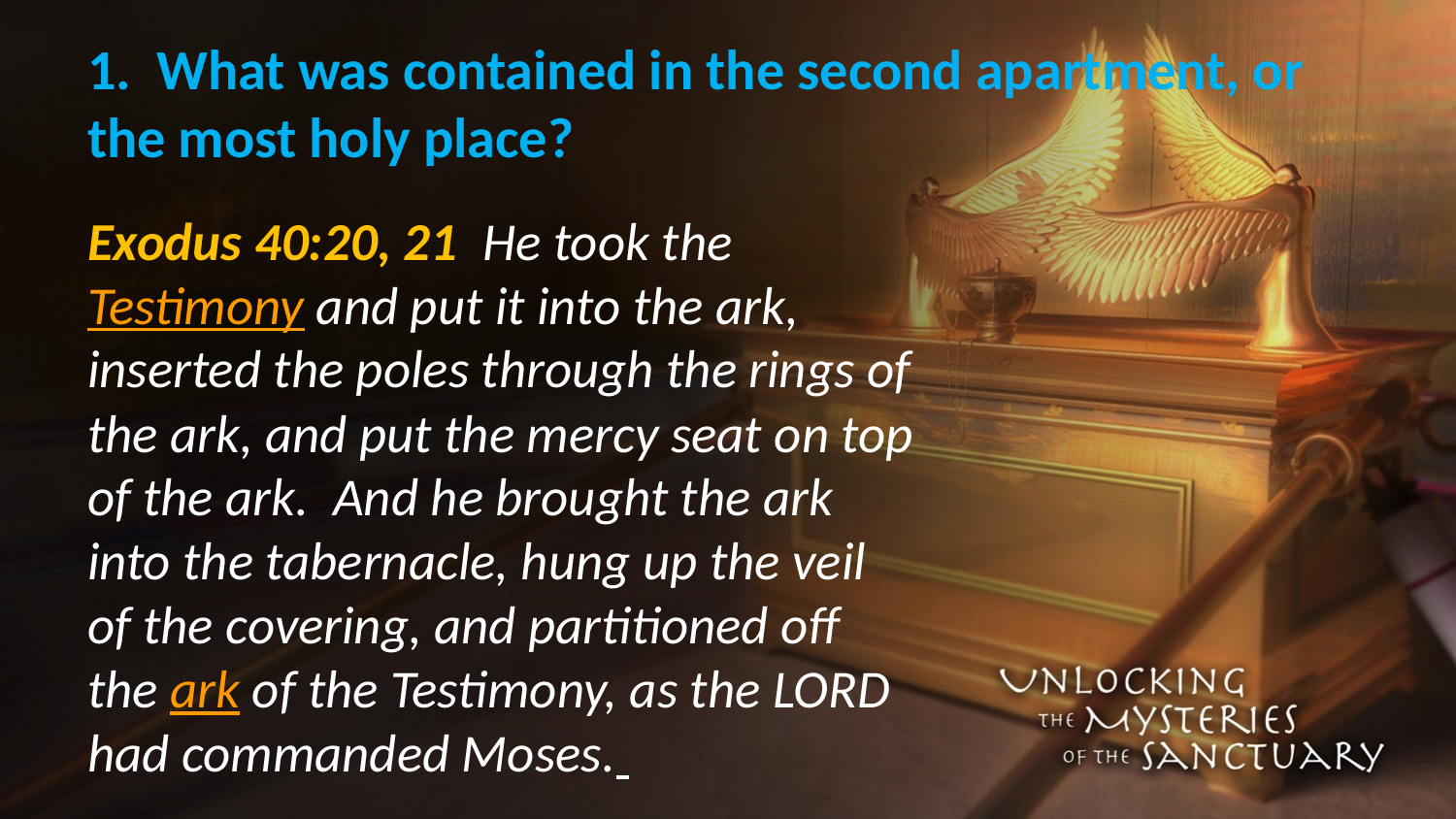

# 1.  What was contained in the second apartment, or the most holy place?

Exodus 40:20, 21  He took the Testimony and put it into the ark, inserted the poles through the rings of the ark, and put the mercy seat on top of the ark.  And he brought the ark into the tabernacle, hung up the veil of the covering, and partitioned off the ark of the Testimony, as the LORD had commanded Moses.